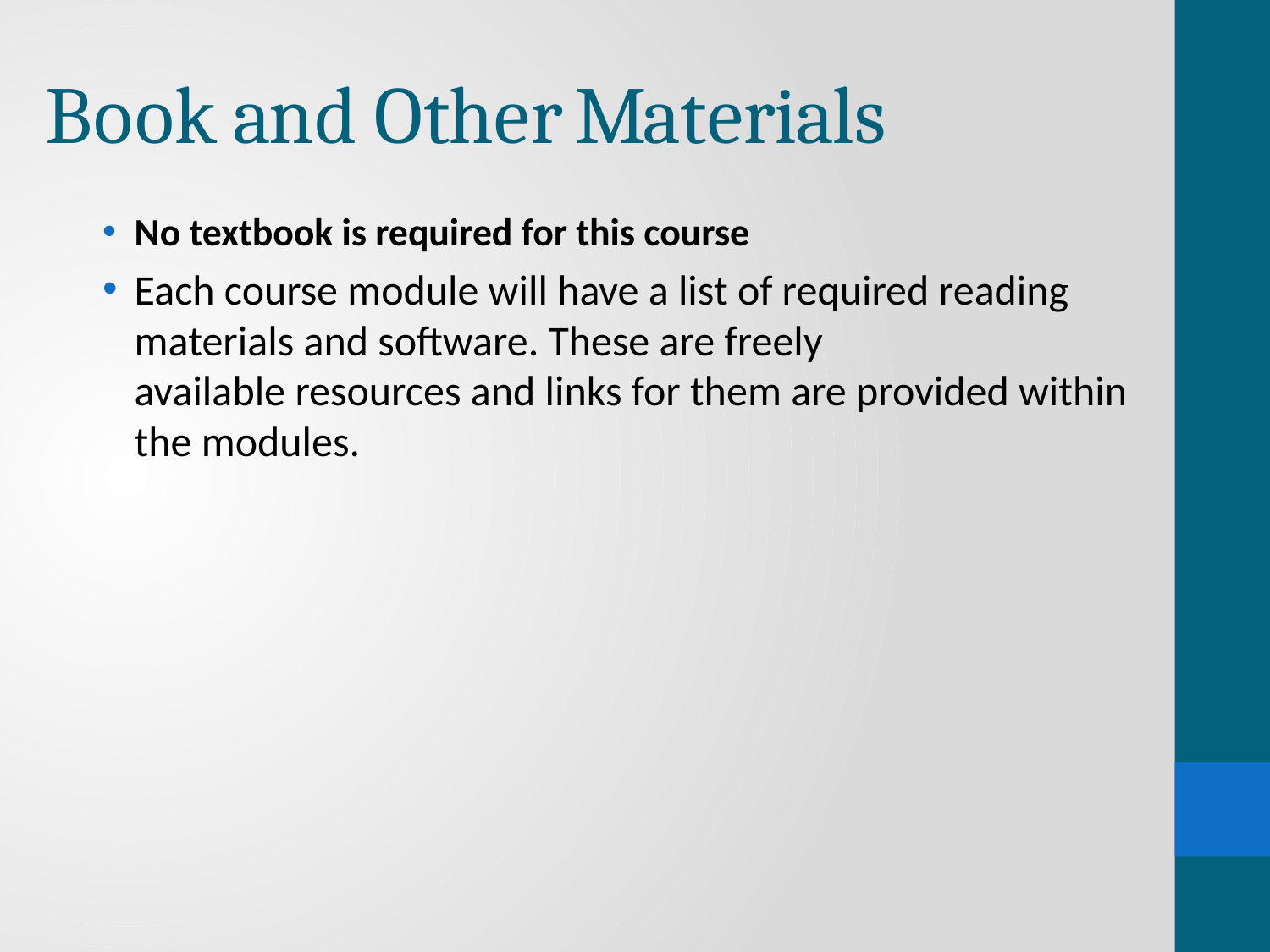

# Book and Other Materials
No textbook is required for this course
Each course module will have a list of required reading materials and software. These are freely available resources and links for them are provided within the modules.